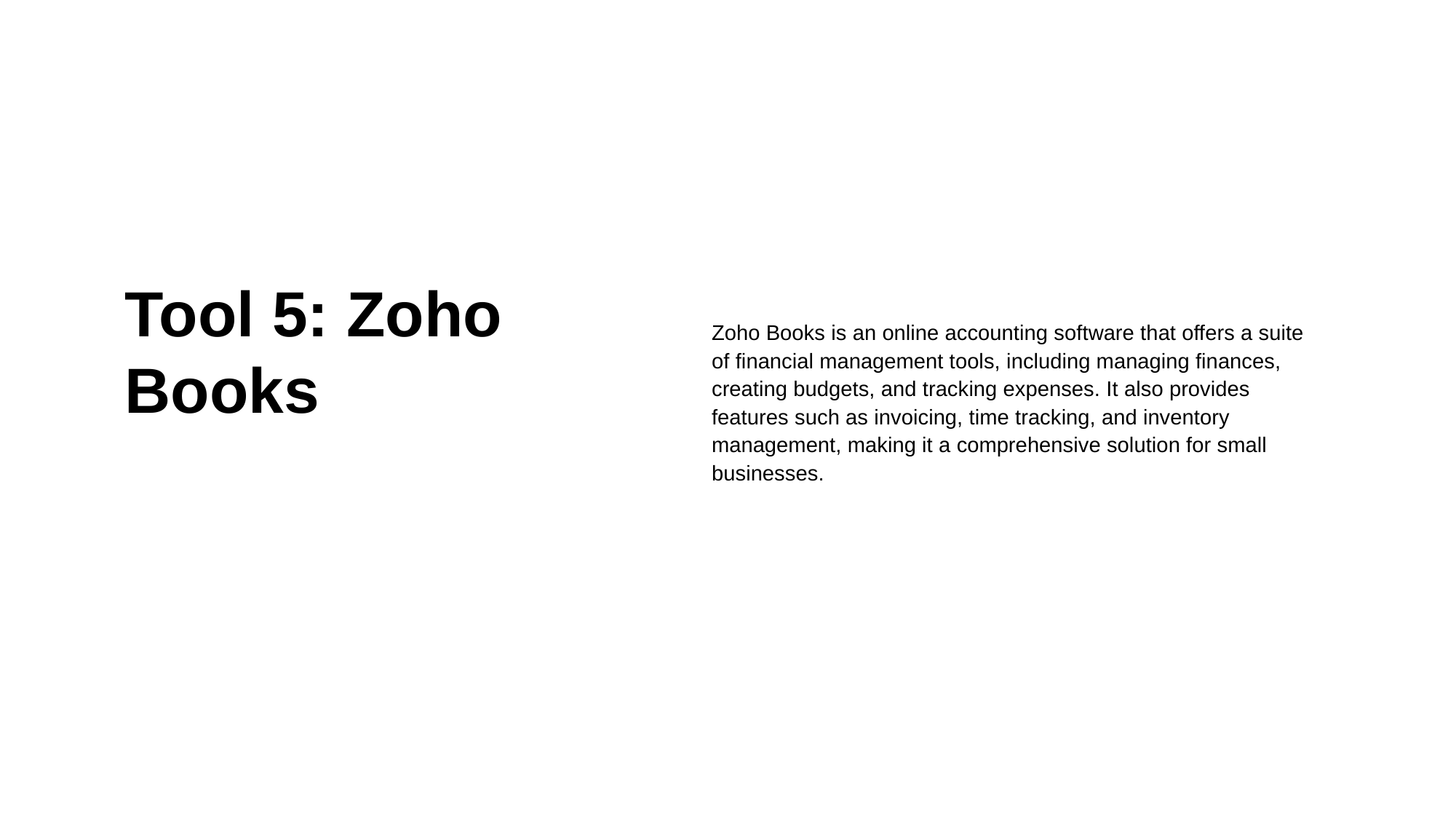

# Tool 5: Zoho Books

Zoho Books is an online accounting software that offers a suite of financial management tools, including managing finances, creating budgets, and tracking expenses. It also provides features such as invoicing, time tracking, and inventory management, making it a comprehensive solution for small businesses.